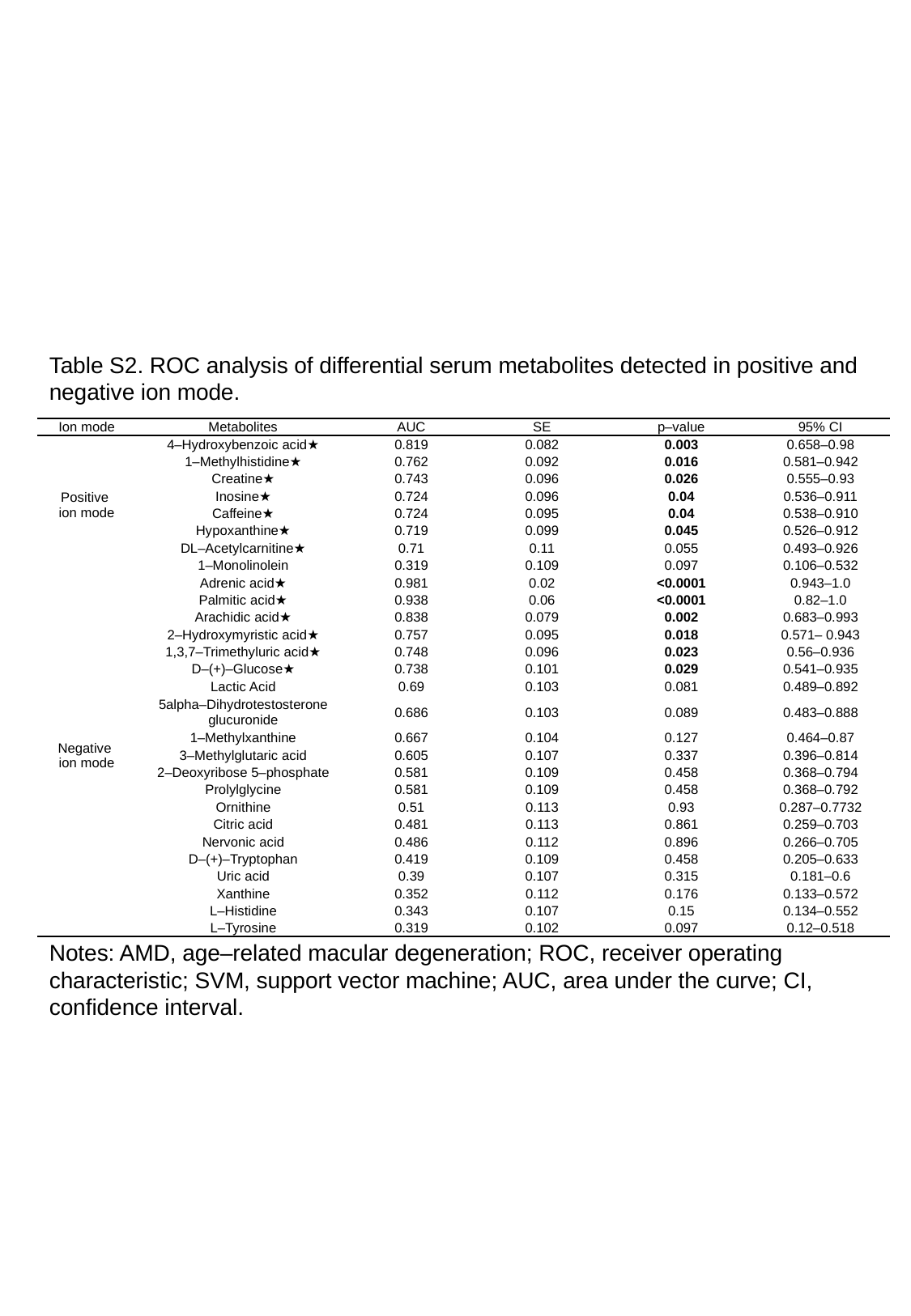

Table S2. ROC analysis of differential serum metabolites detected in positive and negative ion mode.
| Ion mode | Metabolites | AUC | SE | p–value | 95% CI |
| --- | --- | --- | --- | --- | --- |
| Positive ion mode | 4–Hydroxybenzoic acid★ | 0.819 | 0.082 | 0.003 | 0.658–0.98 |
|  | 1–Methylhistidine★ | 0.762 | 0.092 | 0.016 | 0.581–0.942 |
|  | Creatine★ | 0.743 | 0.096 | 0.026 | 0.555–0.93 |
|  | Inosine★ | 0.724 | 0.096 | 0.04 | 0.536–0.911 |
|  | Caffeine★ | 0.724 | 0.095 | 0.04 | 0.538–0.910 |
|  | Hypoxanthine★ | 0.719 | 0.099 | 0.045 | 0.526–0.912 |
|  | DL–Acetylcarnitine★ | 0.71 | 0.11 | 0.055 | 0.493–0.926 |
|  | 1–Monolinolein | 0.319 | 0.109 | 0.097 | 0.106–0.532 |
| Negative ion mode | Adrenic acid★ | 0.981 | 0.02 | <0.0001 | 0.943–1.0 |
|  | Palmitic acid★ | 0.938 | 0.06 | <0.0001 | 0.82–1.0 |
|  | Arachidic acid★ | 0.838 | 0.079 | 0.002 | 0.683–0.993 |
|  | 2–Hydroxymyristic acid★ | 0.757 | 0.095 | 0.018 | 0.571– 0.943 |
|  | 1,3,7–Trimethyluric acid★ | 0.748 | 0.096 | 0.023 | 0.56–0.936 |
|  | D–(+)–Glucose★ | 0.738 | 0.101 | 0.029 | 0.541–0.935 |
|  | Lactic Acid | 0.69 | 0.103 | 0.081 | 0.489–0.892 |
|  | 5alpha–Dihydrotestosterone glucuronide | 0.686 | 0.103 | 0.089 | 0.483–0.888 |
|  | 1–Methylxanthine | 0.667 | 0.104 | 0.127 | 0.464–0.87 |
|  | 3–Methylglutaric acid | 0.605 | 0.107 | 0.337 | 0.396–0.814 |
|  | 2–Deoxyribose 5–phosphate | 0.581 | 0.109 | 0.458 | 0.368–0.794 |
|  | Prolylglycine | 0.581 | 0.109 | 0.458 | 0.368–0.792 |
|  | Ornithine | 0.51 | 0.113 | 0.93 | 0.287–0.7732 |
|  | Citric acid | 0.481 | 0.113 | 0.861 | 0.259–0.703 |
|  | Nervonic acid | 0.486 | 0.112 | 0.896 | 0.266–0.705 |
|  | D–(+)–Tryptophan | 0.419 | 0.109 | 0.458 | 0.205–0.633 |
|  | Uric acid | 0.39 | 0.107 | 0.315 | 0.181–0.6 |
|  | Xanthine | 0.352 | 0.112 | 0.176 | 0.133–0.572 |
|  | L–Histidine | 0.343 | 0.107 | 0.15 | 0.134–0.552 |
|  | L–Tyrosine | 0.319 | 0.102 | 0.097 | 0.12–0.518 |
Notes: AMD, age–related macular degeneration; ROC, receiver operating characteristic; SVM, support vector machine; AUC, area under the curve; CI, confidence interval.